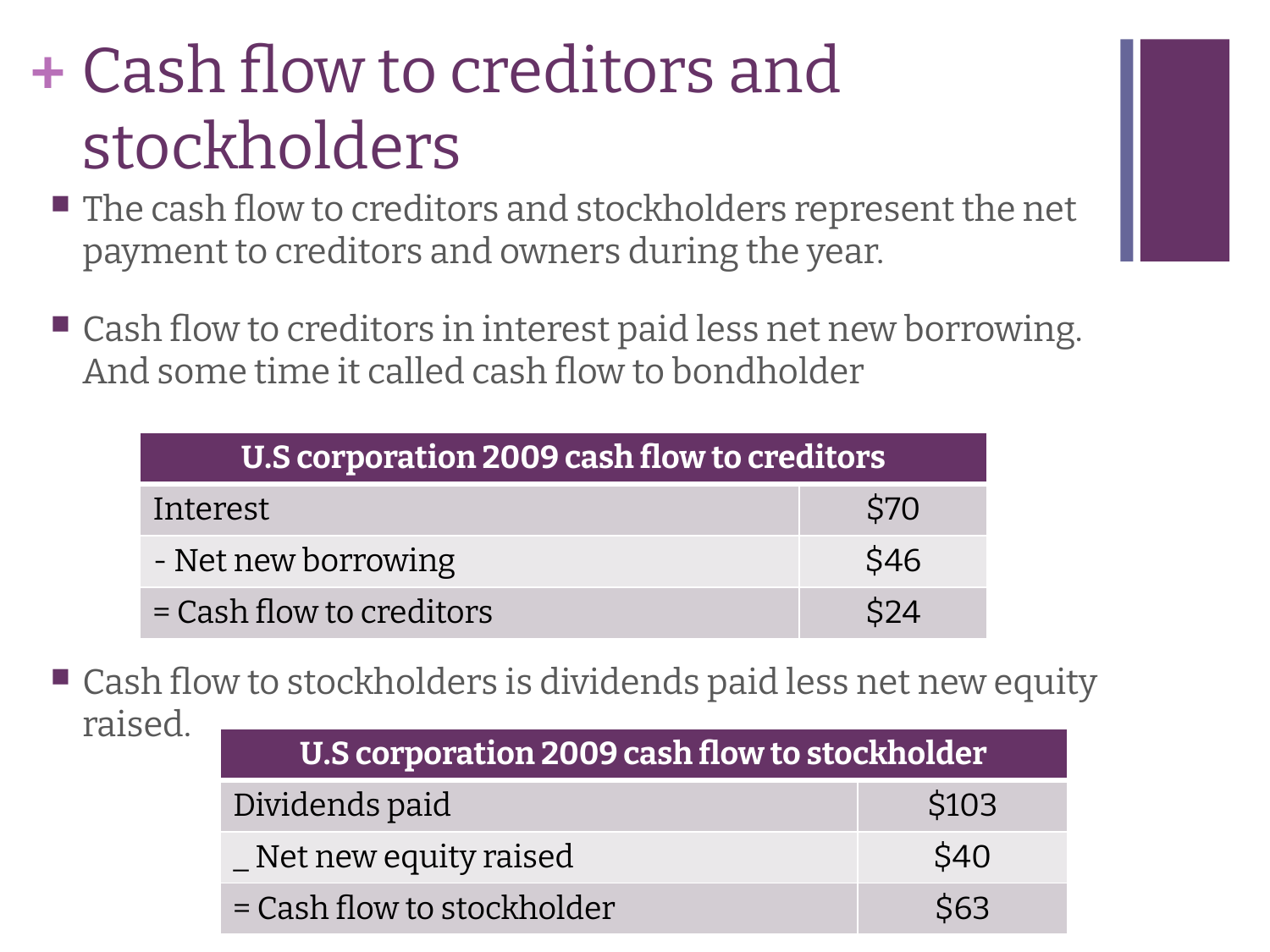

# Cash flow to creditors and stockholders
The cash flow to creditors and stockholders represent the net payment to creditors and owners during the year.
Cash flow to creditors in interest paid less net new borrowing. And some time it called cash flow to bondholder

Cash flow to stockholders is dividends paid less net new equity raised.

| U.S corporation 2009 cash flow to creditors |  |
| --- | --- |
| Interest | $70 |
| - Net new borrowing | $46 |
| = Cash flow to creditors | $24 |
| U.S corporation 2009 cash flow to stockholder |  |
| --- | --- |
| Dividends paid | $103 |
| \_ Net new equity raised | $40 |
| = Cash flow to stockholder | $63 |